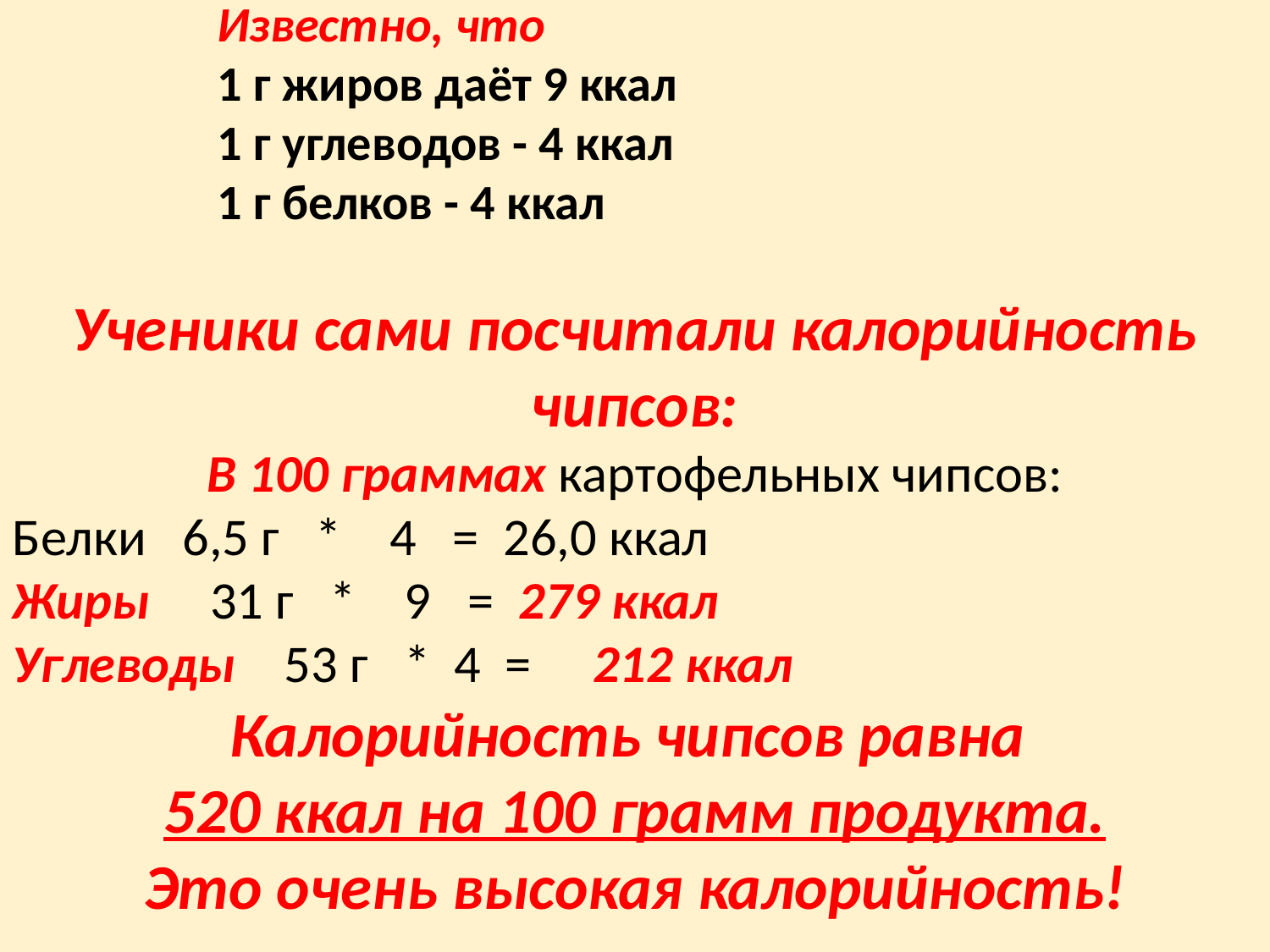

Известно, что
1 г жиров даёт 9 ккал
1 г углеводов - 4 ккал
1 г белков - 4 ккал
Ученики сами посчитали калорийность чипсов:
В 100 граммах картофельных чипсов:
Белки   6,5 г   *    4   =  26,0 ккал
Жиры     31 г   *    9   =  279 ккал
Углеводы    53 г   *  4  =     212 ккал
Калорийность чипсов равна
520 ккал на 100 грамм продукта.
Это очень высокая калорийность!